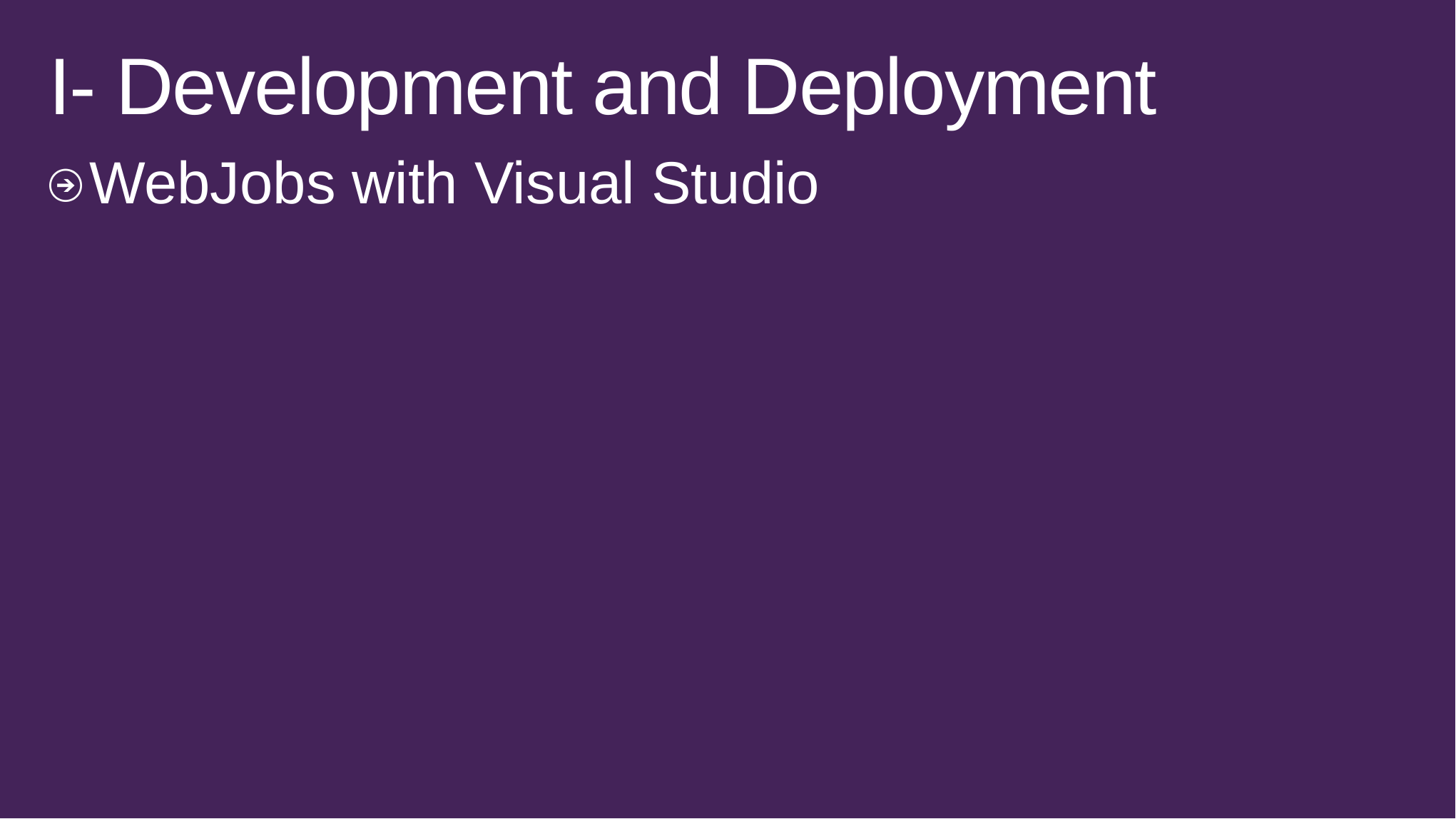

# I- Development and Deployment
WebJobs with Visual Studio